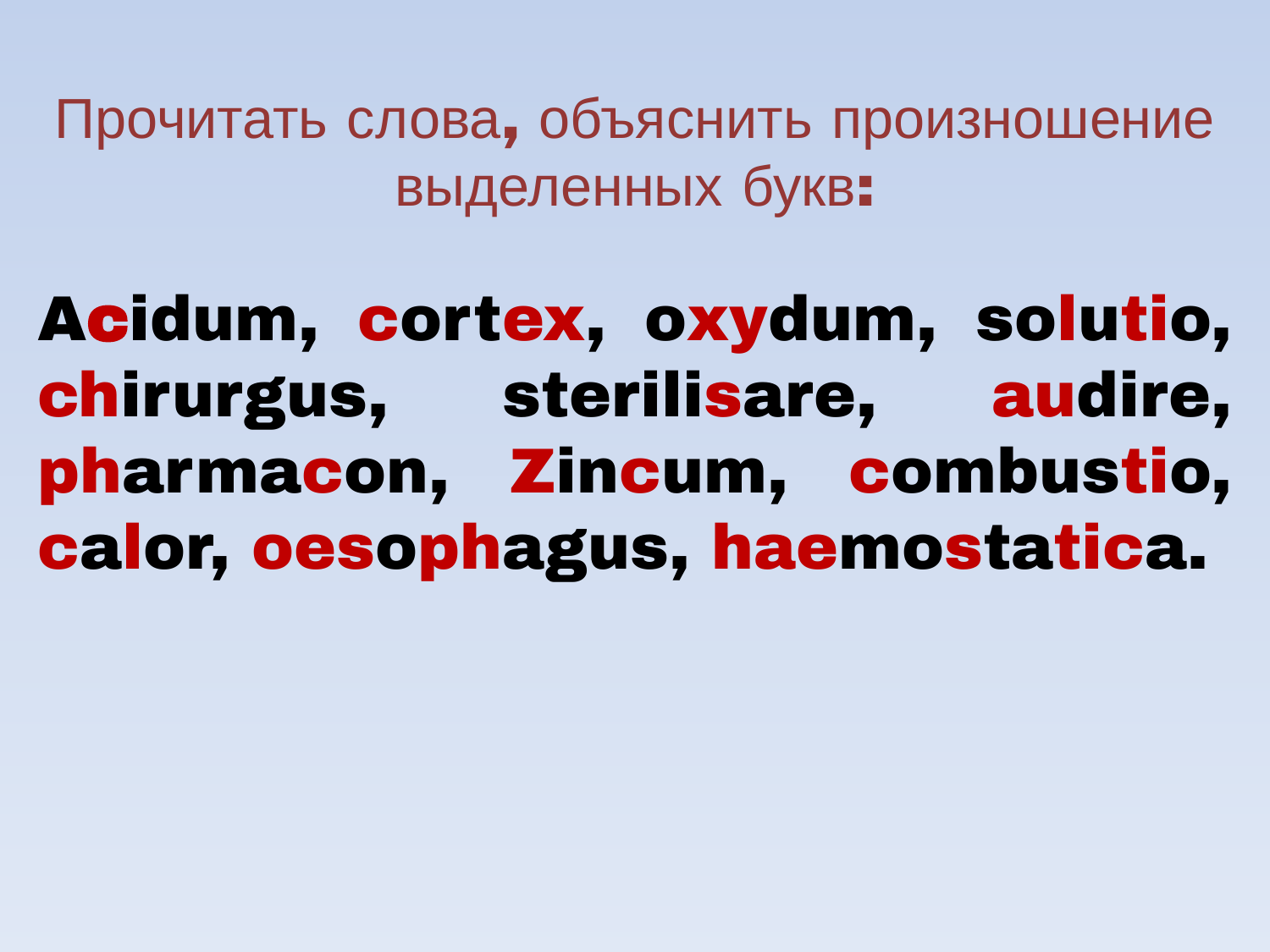

Прочитать слова, объяснить произношение выделенных букв:

Acidum, cortex, oxydum, solutio, chirurgus, sterilisare, audire, pharmacon, Zincum, combustio, calor, oesophagus, haemostatica.